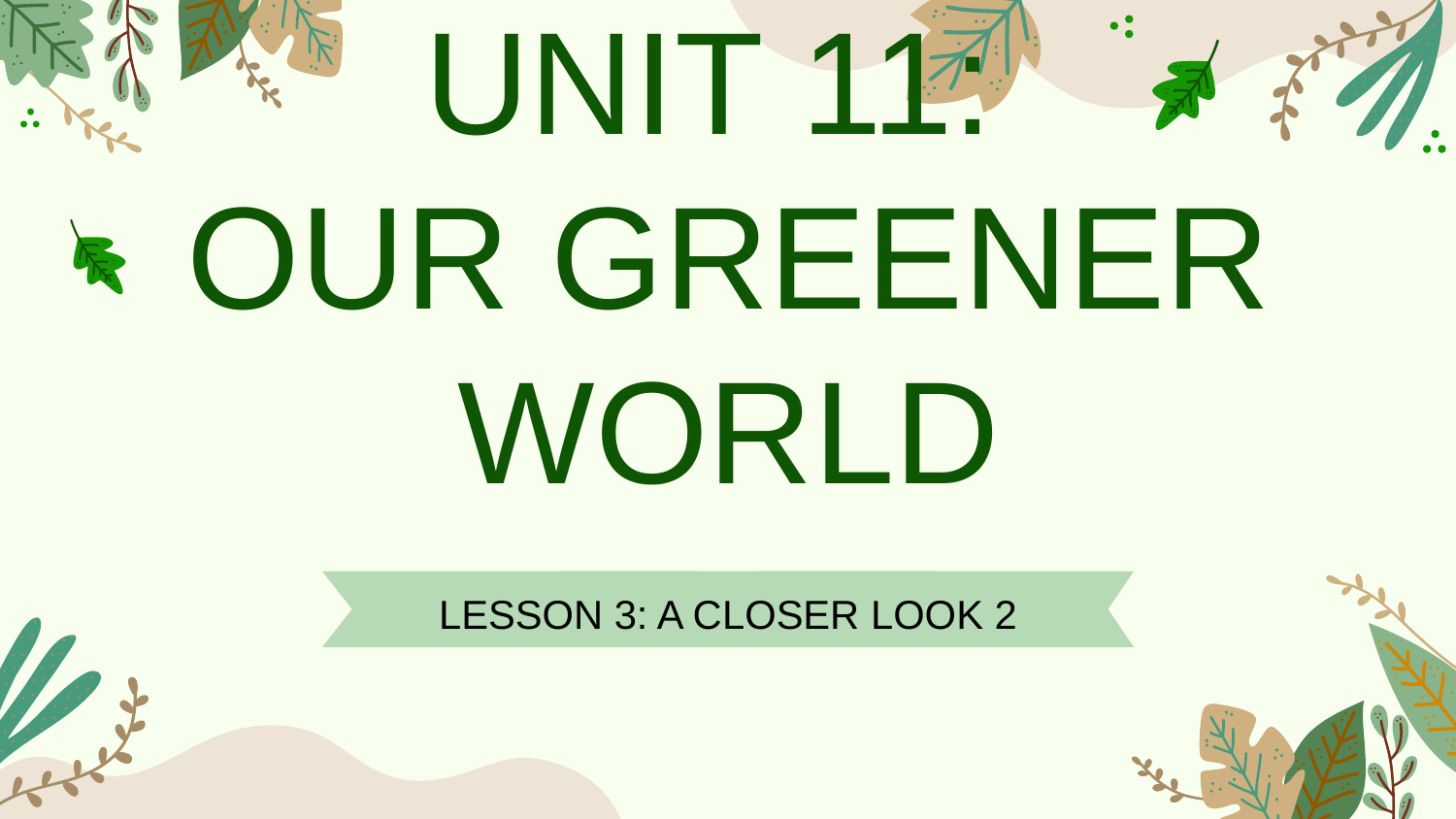

# UNIT 11: OUR GREENER WORLD

LESSON 3: A CLOSER LOOK 2